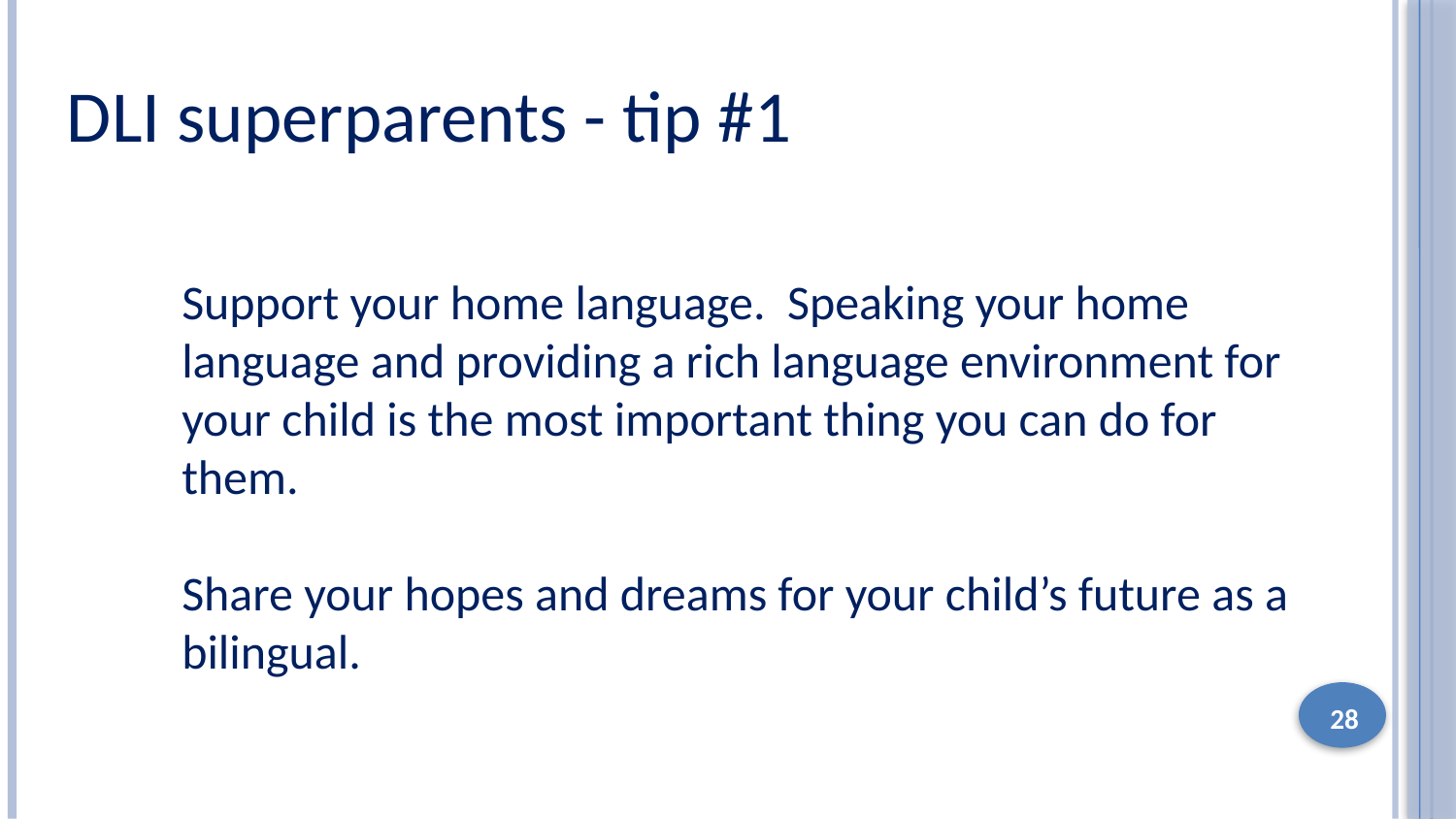

DLI superparents - tip #1
Support your home language.  Speaking your home language and providing a rich language environment for your child is the most important thing you can do for them.

Share your hopes and dreams for your child’s future as a bilingual.
28